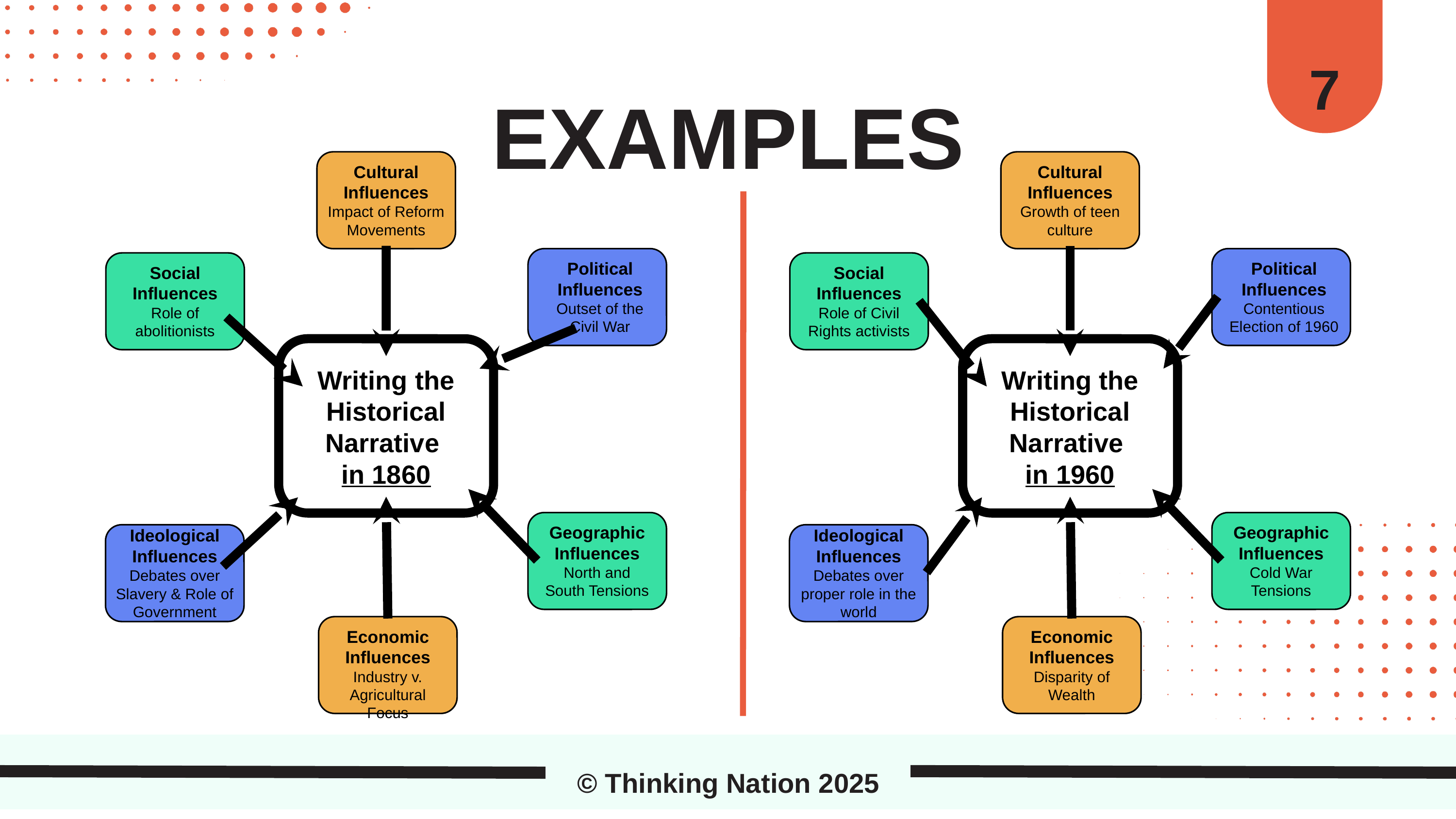

7
EXAMPLES

Cultural Influences
Impact of Reform Movements

Cultural Influences
Growth of teen culture

Political Influences
Outset of the Civil War

Political Influences
Contentious Election of 1960

Social
Influences
Role of abolitionists

Social
Influences
Role of Civil Rights activists

Writing the Historical Narrative
in 1860
Writing the Historical Narrative
in 1960

Geographic Influences
North and South Tensions

Geographic Influences
Cold War Tensions
Ideological Influences
Debates over Slavery & Role of Government

Ideological Influences
Debates over proper role in the world

Economic Influences
Industry v. Agricultural Focus

Economic Influences
Disparity of Wealth

© Thinking Nation 2025